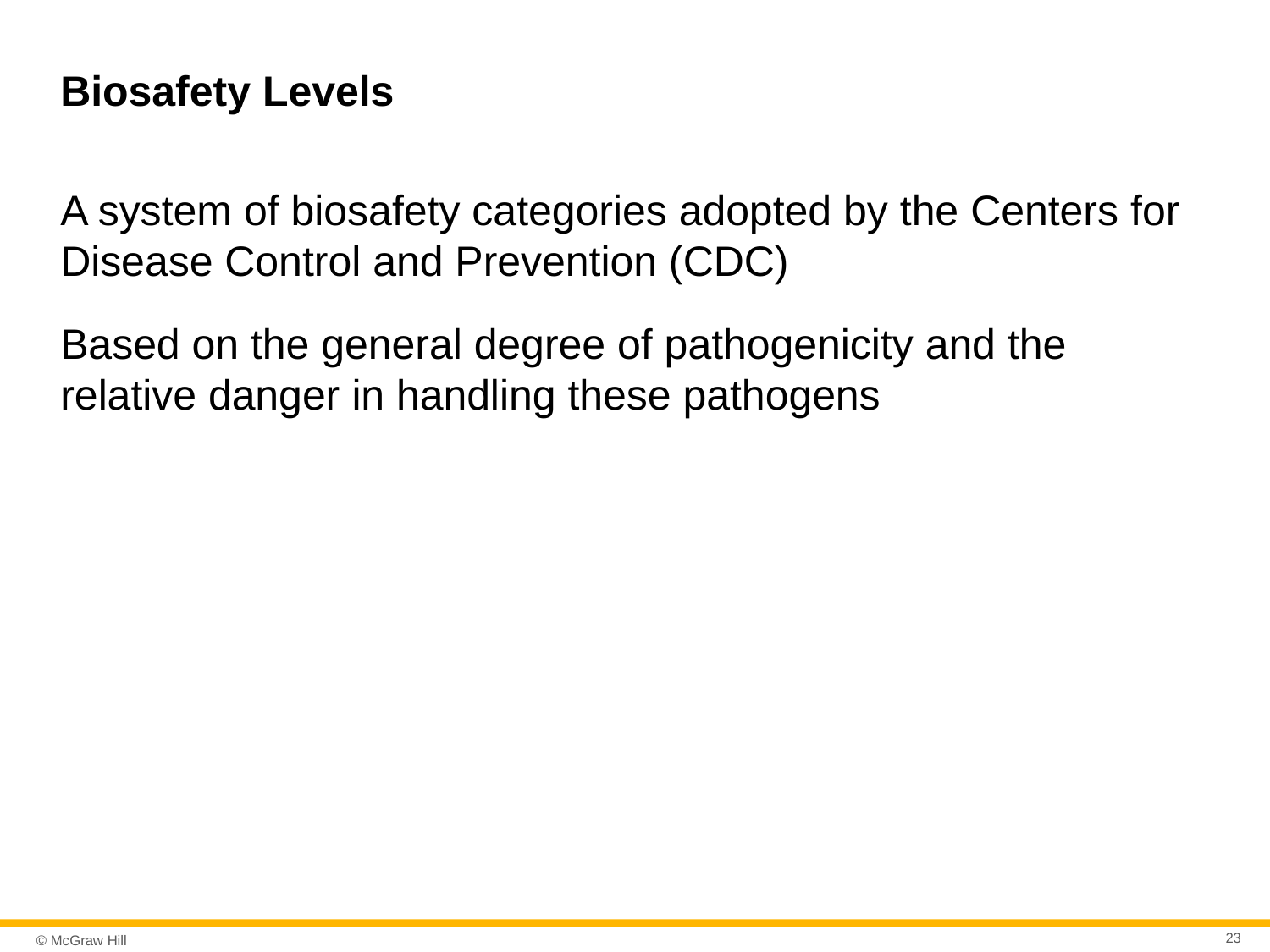

# Biosafety Levels
A system of biosafety categories adopted by the Centers for Disease Control and Prevention (CDC)
Based on the general degree of pathogenicity and the relative danger in handling these pathogens